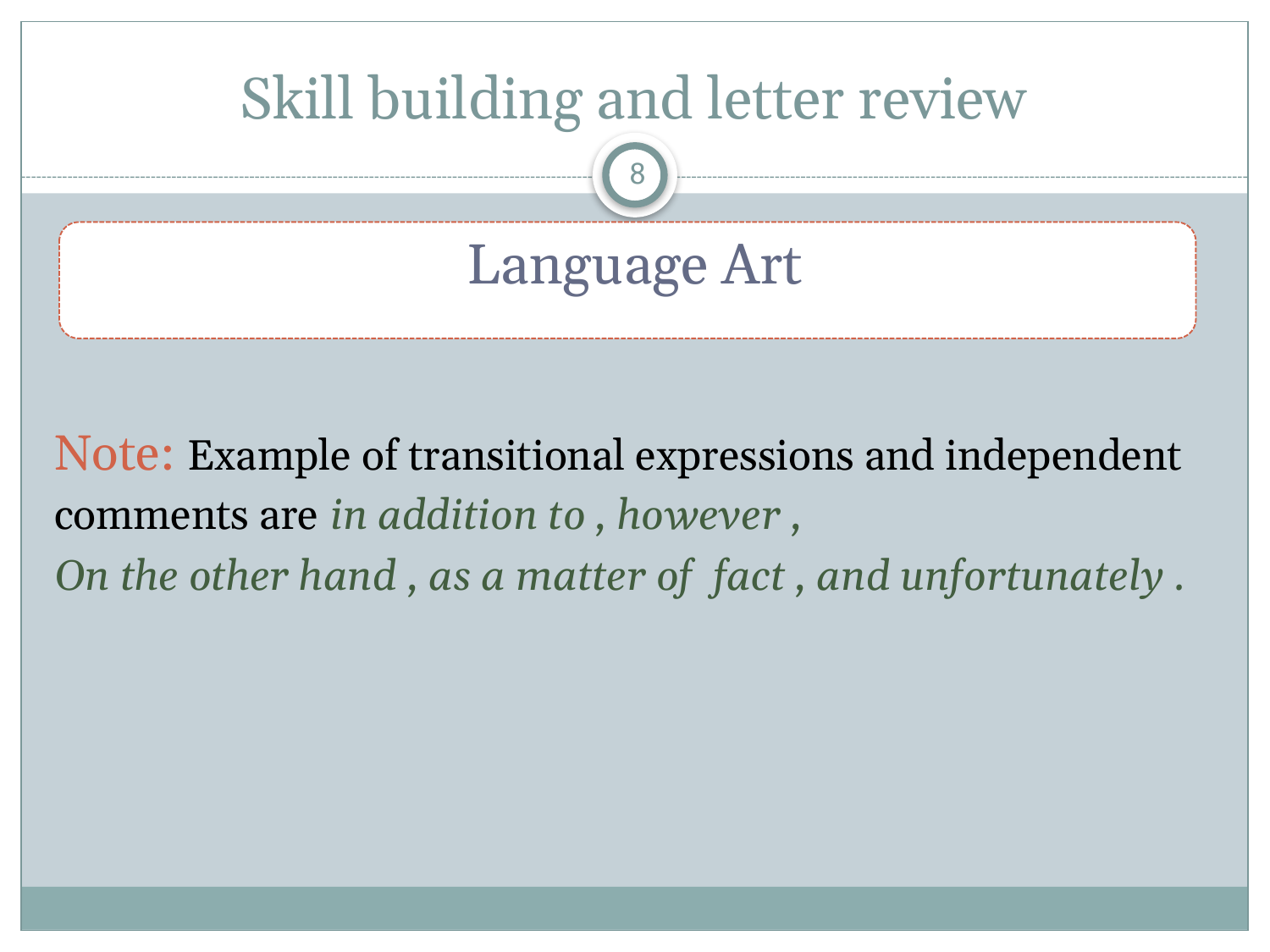

# Skill building and letter review
8

Note: Example of transitional expressions and independent comments are in addition to , however ,
On the other hand , as a matter of  fact , and unfortunately .
Language Art